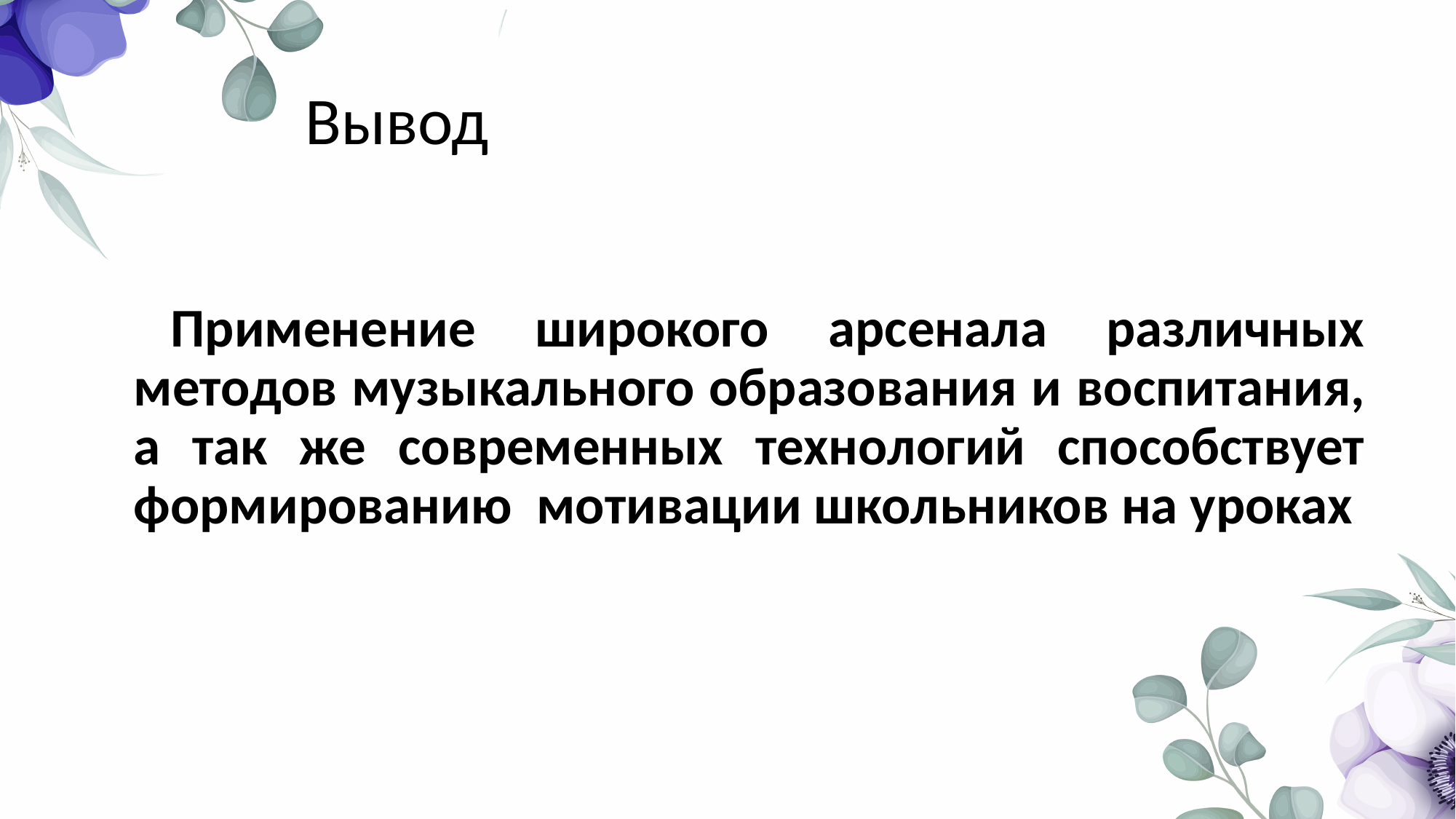

# Вывод
Применение широкого арсенала различных методов музыкального образования и воспитания, а так же современных технологий способствует формированию  мотивации школьников на уроках